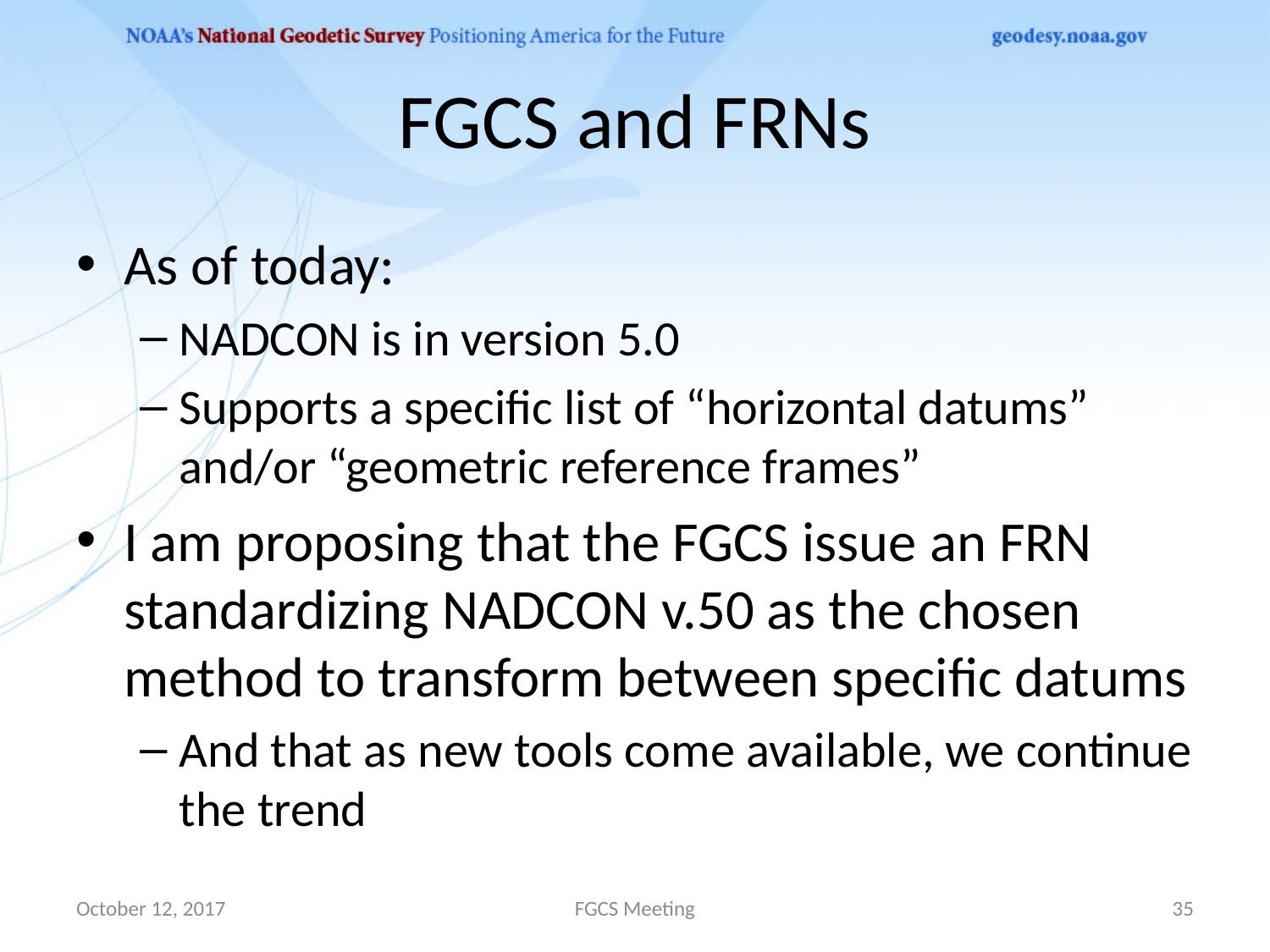

# FGCS and FRNs
As of today:
NADCON is in version 5.0
Supports a specific list of “horizontal datums” and/or “geometric reference frames”
I am proposing that the FGCS issue an FRN standardizing NADCON v.50 as the chosen method to transform between specific datums
And that as new tools come available, we continue the trend

October 12, 2017
FGCS Meeting
35